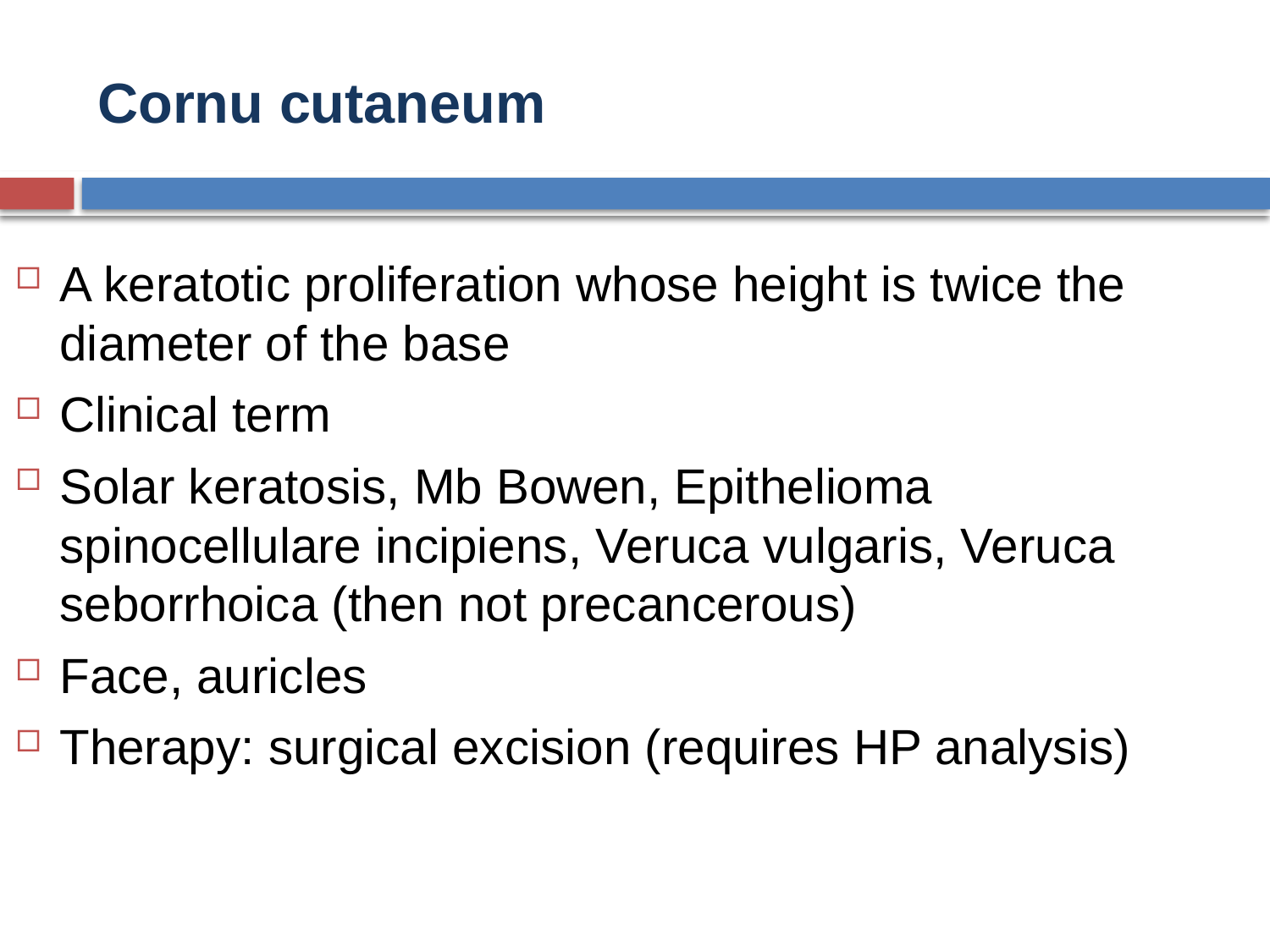

# Cornu cutaneum
A keratotic proliferation whose height is twice the diameter of the base
Clinical term
Solar keratosis, Mb Bowen, Epithelioma spinocellulare incipiens, Veruca vulgaris, Veruca seborrhoica (then not precancerous)
Face, auricles
Therapy: surgical excision (requires HP analysis)